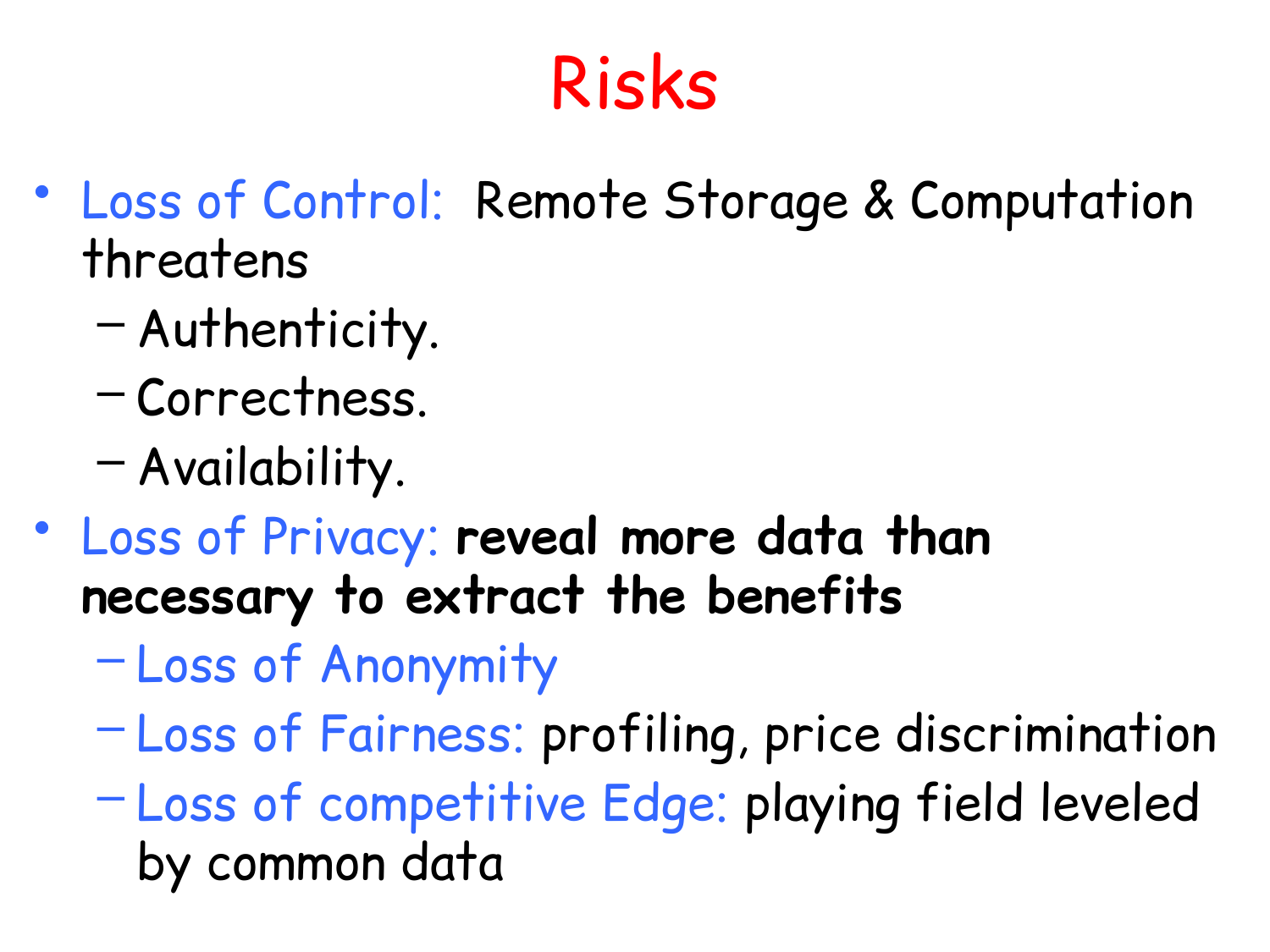

# Risks

Loss of Control:  Remote Storage & Computation threatens
Authenticity.
Correctness.
Availability.
Loss of Privacy: reveal more data than necessary to extract the benefits
Loss of Anonymity
Loss of Fairness: profiling, price discrimination
Loss of competitive Edge: playing field leveled by common data